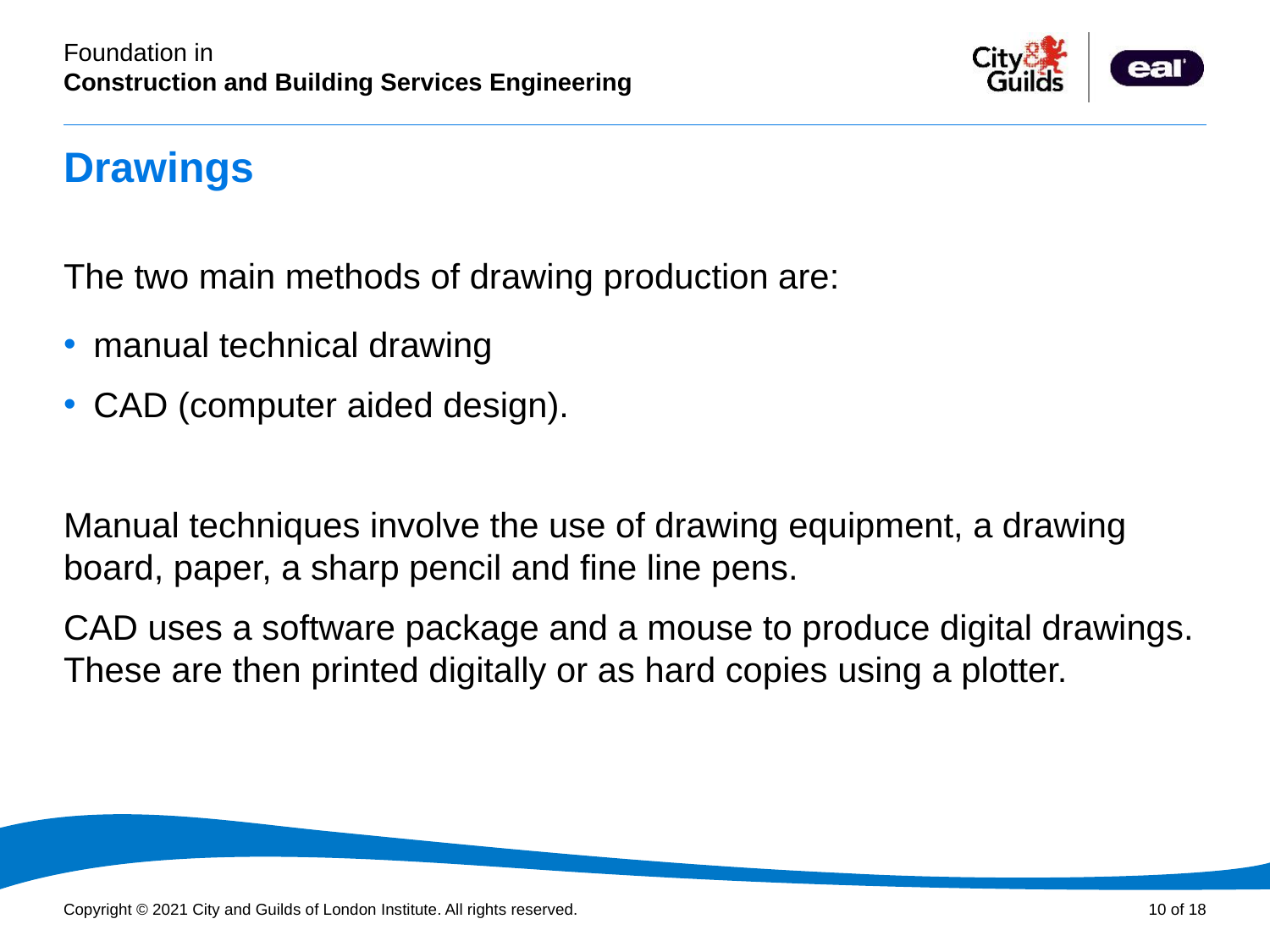

# Drawings

The two main methods of drawing production are:
manual technical drawing
CAD (computer aided design).

Manual techniques involve the use of drawing equipment, a drawing board, paper, a sharp pencil and fine line pens.
CAD uses a software package and a mouse to produce digital drawings. These are then printed digitally or as hard copies using a plotter.